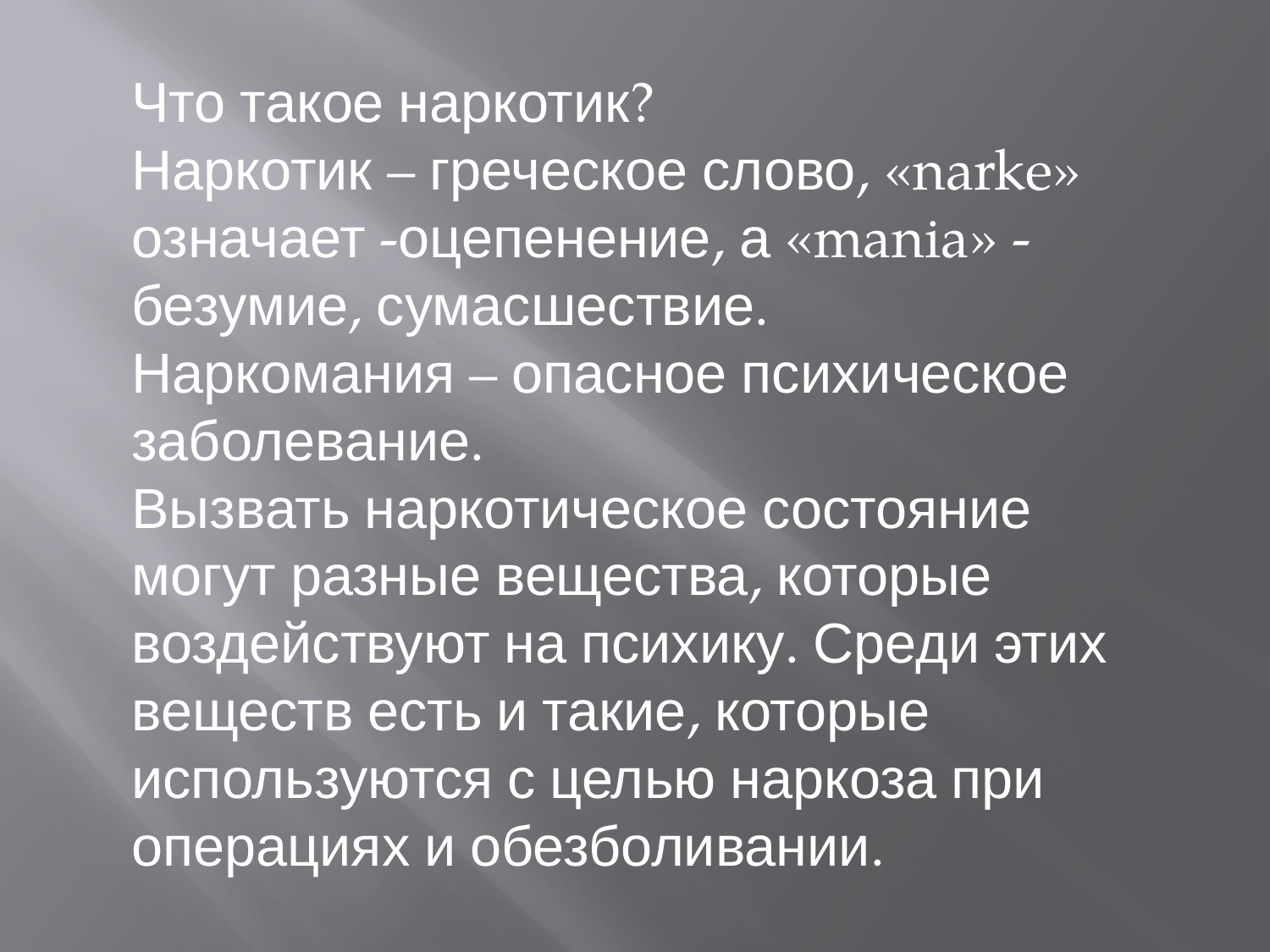

Что такое наркотик?
Наркотик – греческое слово, «narke» означает -оцепенение, а «mania» - безумие, сумасшествие.
Наркомания – опасное психическое заболевание.
Вызвать наркотическое состояние могут разные вещества, которые воздействуют на психику. Среди этих веществ есть и такие, которые используются с целью наркоза при операциях и обезболивании.